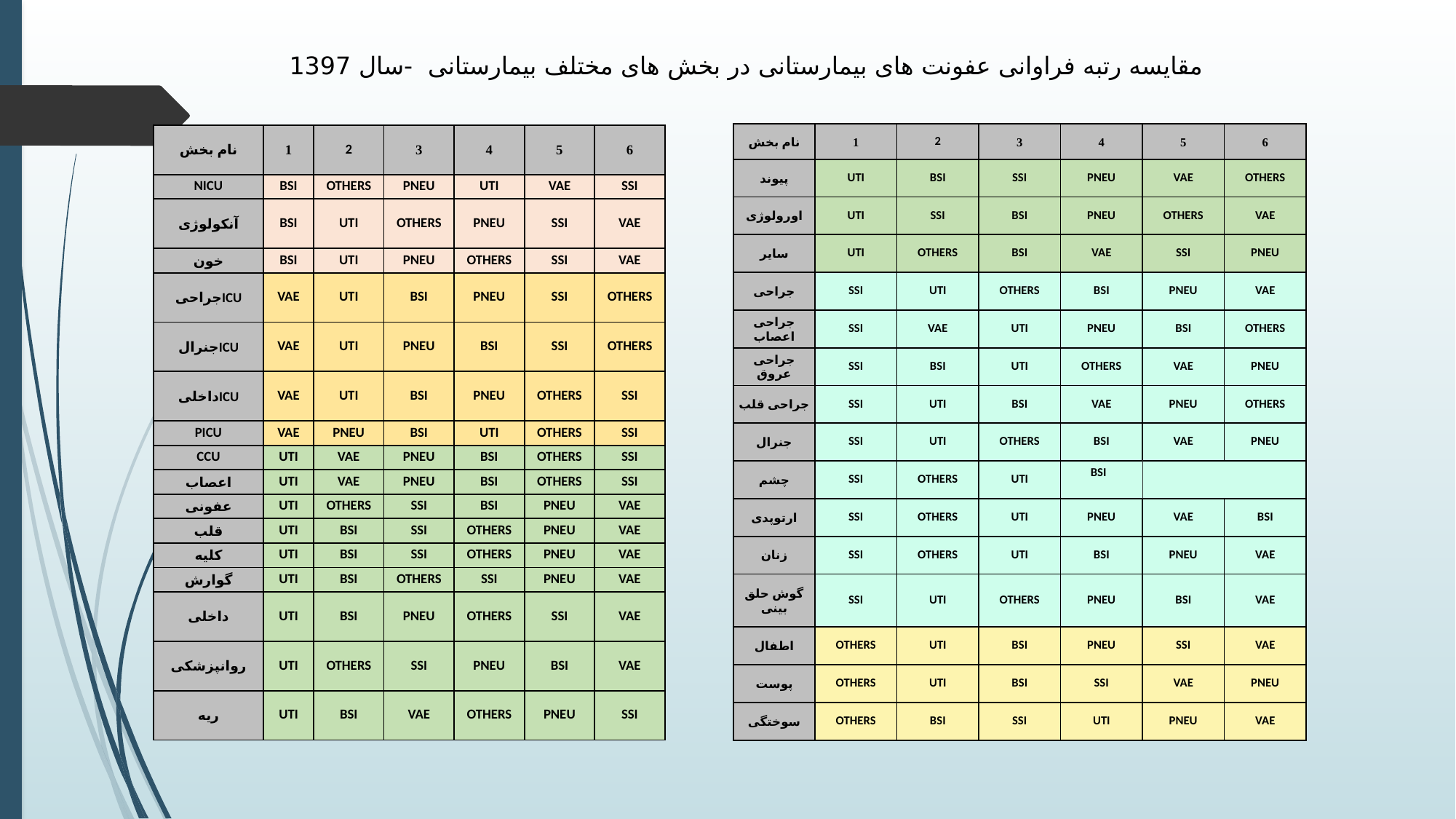

مقایسه رتبه فراوانی عفونت های بیمارستانی در بخش های مختلف بیمارستانی  -سال 1397
| نام بخش | 1 | 2 | 3 | 4 | 5 | 6 |
| --- | --- | --- | --- | --- | --- | --- |
| پیوند | UTI | BSI | SSI | PNEU | VAE | OTHERS |
| اورولوژی | UTI | SSI | BSI | PNEU | OTHERS | VAE |
| سایر | UTI | OTHERS | BSI | VAE | SSI | PNEU |
| جراحی | SSI | UTI | OTHERS | BSI | PNEU | VAE |
| جراحی اعصاب | SSI | VAE | UTI | PNEU | BSI | OTHERS |
| جراحی عروق | SSI | BSI | UTI | OTHERS | VAE | PNEU |
| جراحی قلب | SSI | UTI | BSI | VAE | PNEU | OTHERS |
| جنرال | SSI | UTI | OTHERS | BSI | VAE | PNEU |
| چشم | SSI | OTHERS | UTI | BSI |  |  |
| ارتوپدی | SSI | OTHERS | UTI | PNEU | VAE | BSI |
| زنان | SSI | OTHERS | UTI | BSI | PNEU | VAE |
| گوش حلق بینی | SSI | UTI | OTHERS | PNEU | BSI | VAE |
| اطفال | OTHERS | UTI | BSI | PNEU | SSI | VAE |
| پوست | OTHERS | UTI | BSI | SSI | VAE | PNEU |
| سوختگی | OTHERS | BSI | SSI | UTI | PNEU | VAE |
| نام بخش | 1 | 2 | 3 | 4 | 5 | 6 |
| --- | --- | --- | --- | --- | --- | --- |
| NICU | BSI | OTHERS | PNEU | UTI | VAE | SSI |
| آنکولوژی | BSI | UTI | OTHERS | PNEU | SSI | VAE |
| خون | BSI | UTI | PNEU | OTHERS | SSI | VAE |
| ICUجراحی | VAE | UTI | BSI | PNEU | SSI | OTHERS |
| ICUجنرال | VAE | UTI | PNEU | BSI | SSI | OTHERS |
| ICUداخلی | VAE | UTI | BSI | PNEU | OTHERS | SSI |
| PICU | VAE | PNEU | BSI | UTI | OTHERS | SSI |
| CCU | UTI | VAE | PNEU | BSI | OTHERS | SSI |
| اعصاب | UTI | VAE | PNEU | BSI | OTHERS | SSI |
| عفونی | UTI | OTHERS | SSI | BSI | PNEU | VAE |
| قلب | UTI | BSI | SSI | OTHERS | PNEU | VAE |
| کلیه | UTI | BSI | SSI | OTHERS | PNEU | VAE |
| گوارش | UTI | BSI | OTHERS | SSI | PNEU | VAE |
| داخلی | UTI | BSI | PNEU | OTHERS | SSI | VAE |
| روانپزشکی | UTI | OTHERS | SSI | PNEU | BSI | VAE |
| ریه | UTI | BSI | VAE | OTHERS | PNEU | SSI |